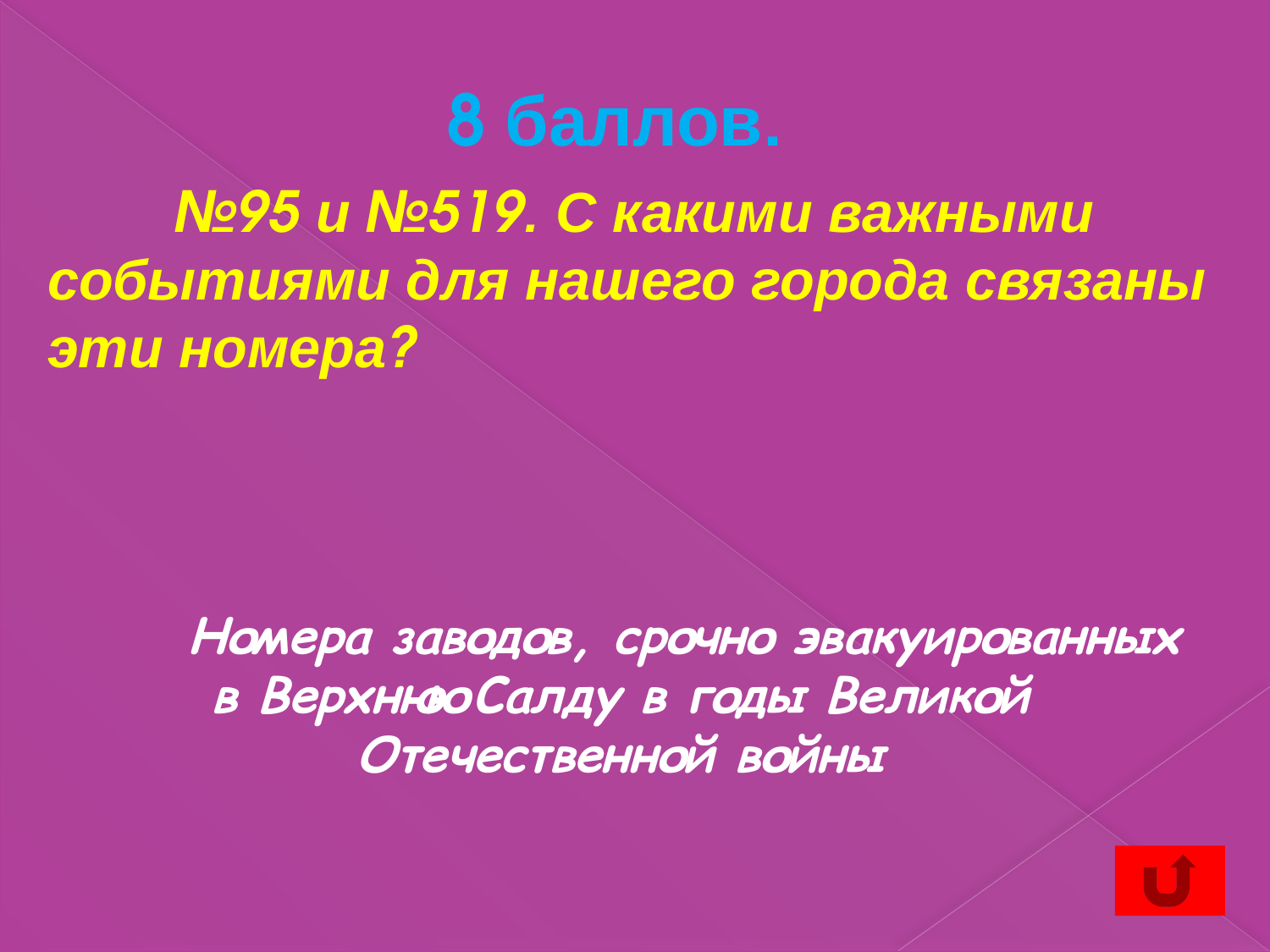

8 баллов.

	№95 и №519. С какими важными событиями для нашего города связаны эти номера?

      Номера заводов, срочно эвакуированных в Верхнюю Салду в годы Великой Отечественной войны